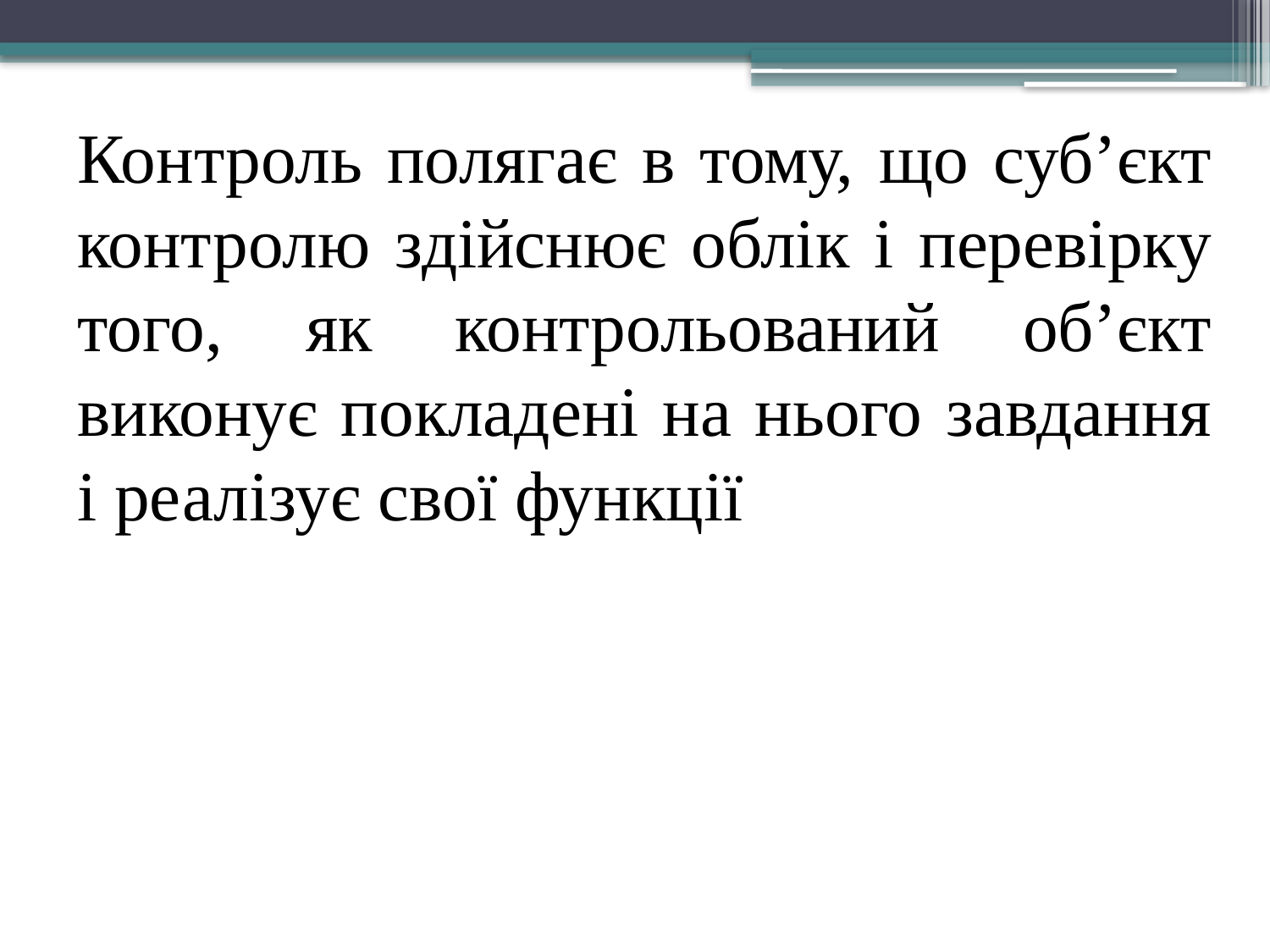

Контроль полягає в тому, що суб’єкт контролю здійснює облік і перевірку того, як контрольований об’єкт виконує покладені на нього завдання і реалізує свої функції